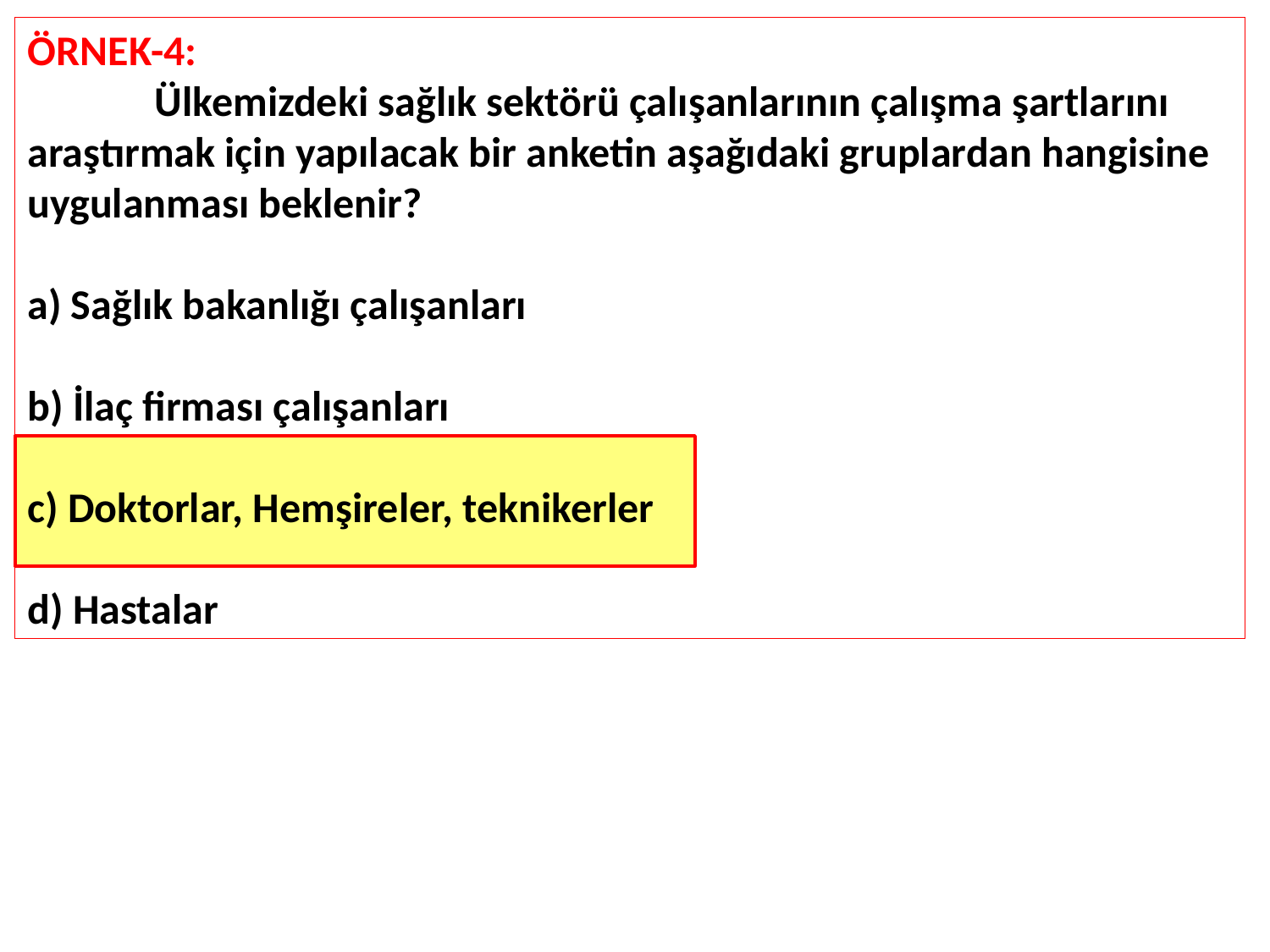

ÖRNEK-4:
	Ülkemizdeki sağlık sektörü çalışanlarının çalışma şartlarını araştırmak için yapılacak bir anketin aşağıdaki gruplardan hangisine uygulanması beklenir?

a) Sağlık bakanlığı çalışanları

b) İlaç firması çalışanları

c) Doktorlar, Hemşireler, teknikerler

d) Hastalar